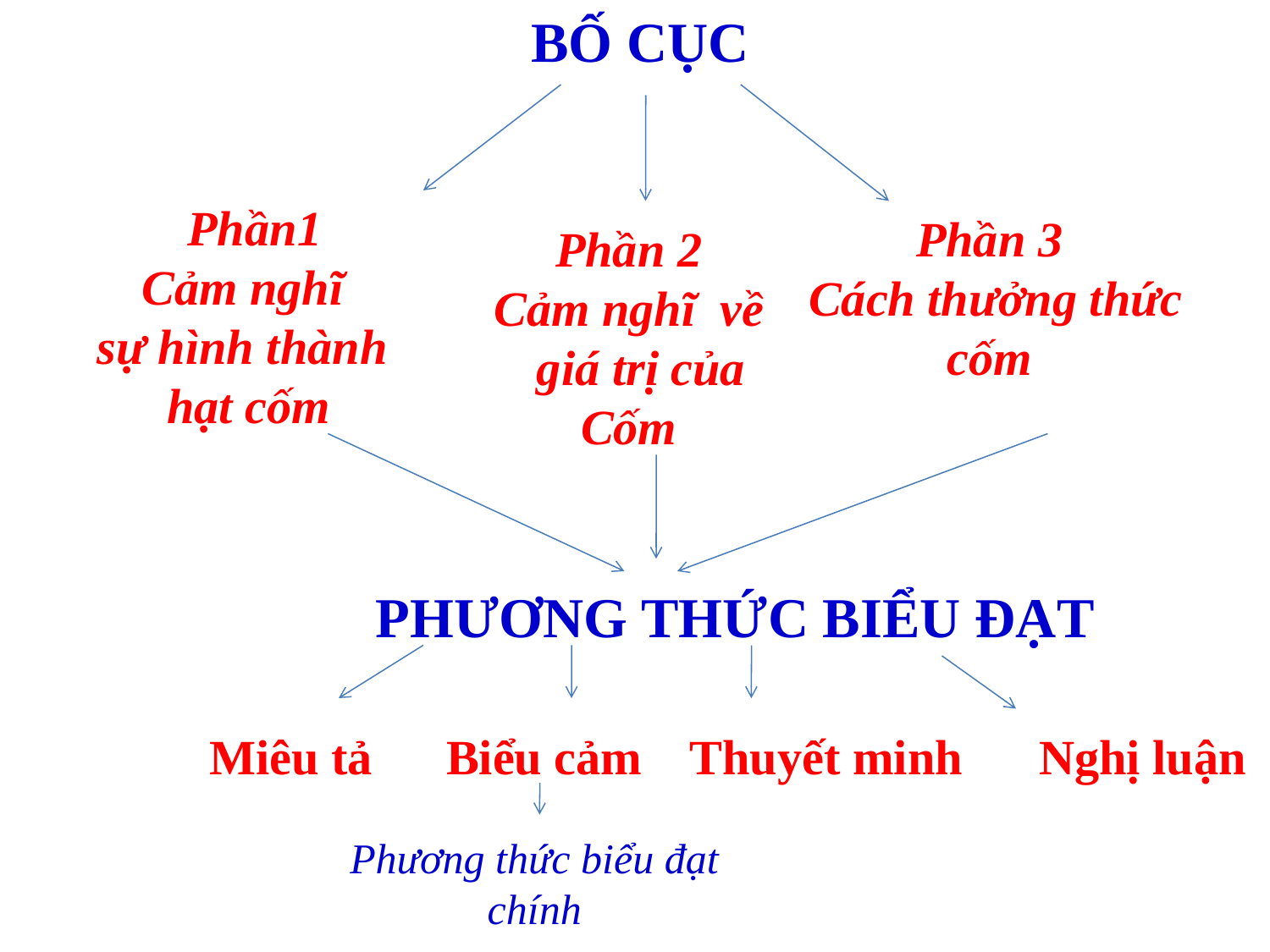

BỐ CỤC
 Phần1
Cảm nghĩ
 sự hình thành   hạt cốm
Phần 3
 Cách thưởng thức cốm
Phần 2
Cảm nghĩ  về
 giá trị của Cốm
PHƯƠNG THỨC BIỂU ĐẠT
Miêu tả
Biểu cảm
Thuyết minh
Nghị luận
Phương thức biểu đạt chính